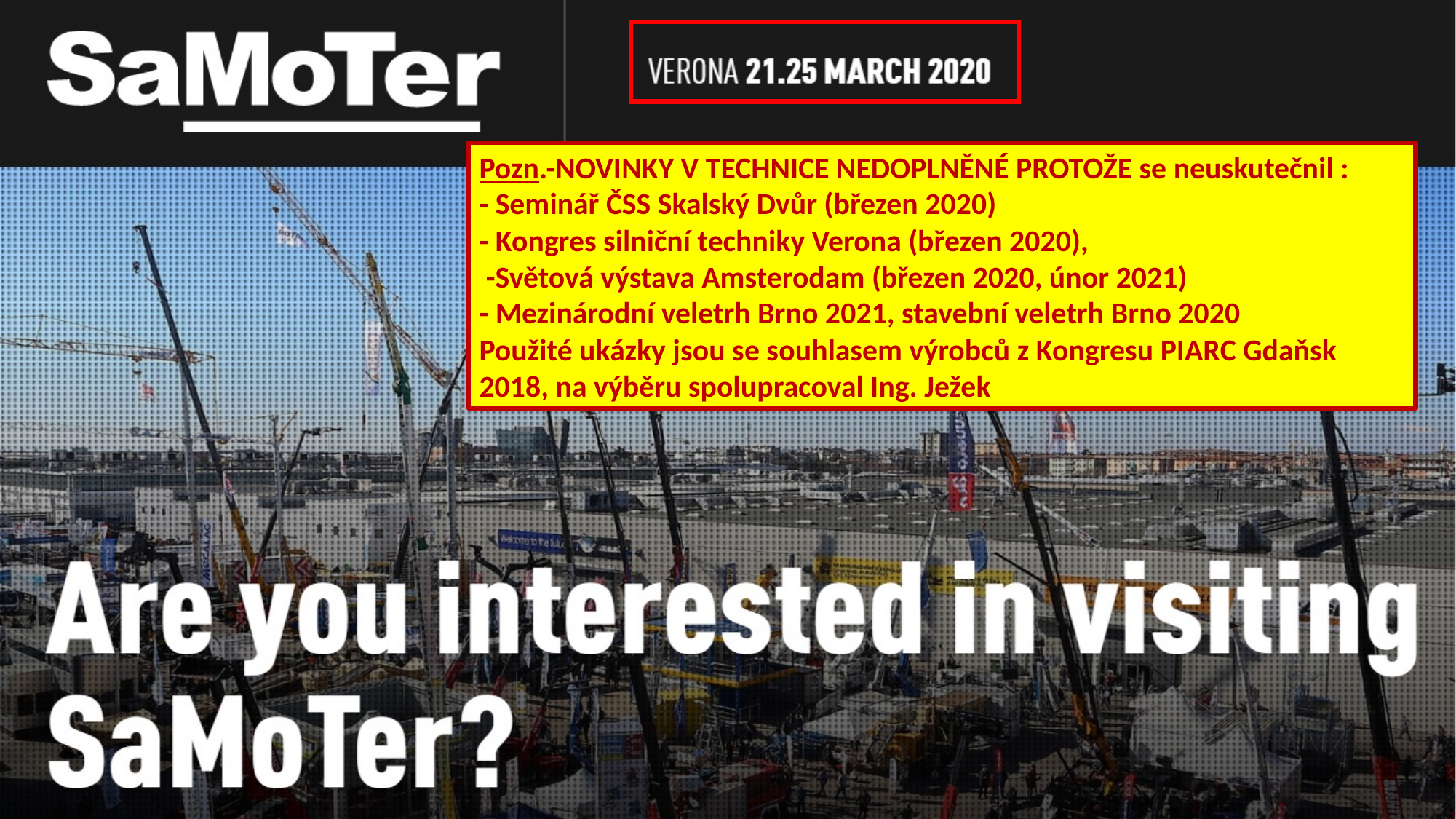

Pozn.-NOVINKY V TECHNICE NEDOPLNĚNÉ PROTOŽE se neuskutečnil :
- Seminář ČSS Skalský Dvůr (březen 2020)
- Kongres silniční techniky Verona (březen 2020),
 -Světová výstava Amsterodam (březen 2020, únor 2021)
- Mezinárodní veletrh Brno 2021, stavební veletrh Brno 2020
Použité ukázky jsou se souhlasem výrobců z Kongresu PIARC Gdaňsk 2018, na výběru spolupracoval Ing. Ježek